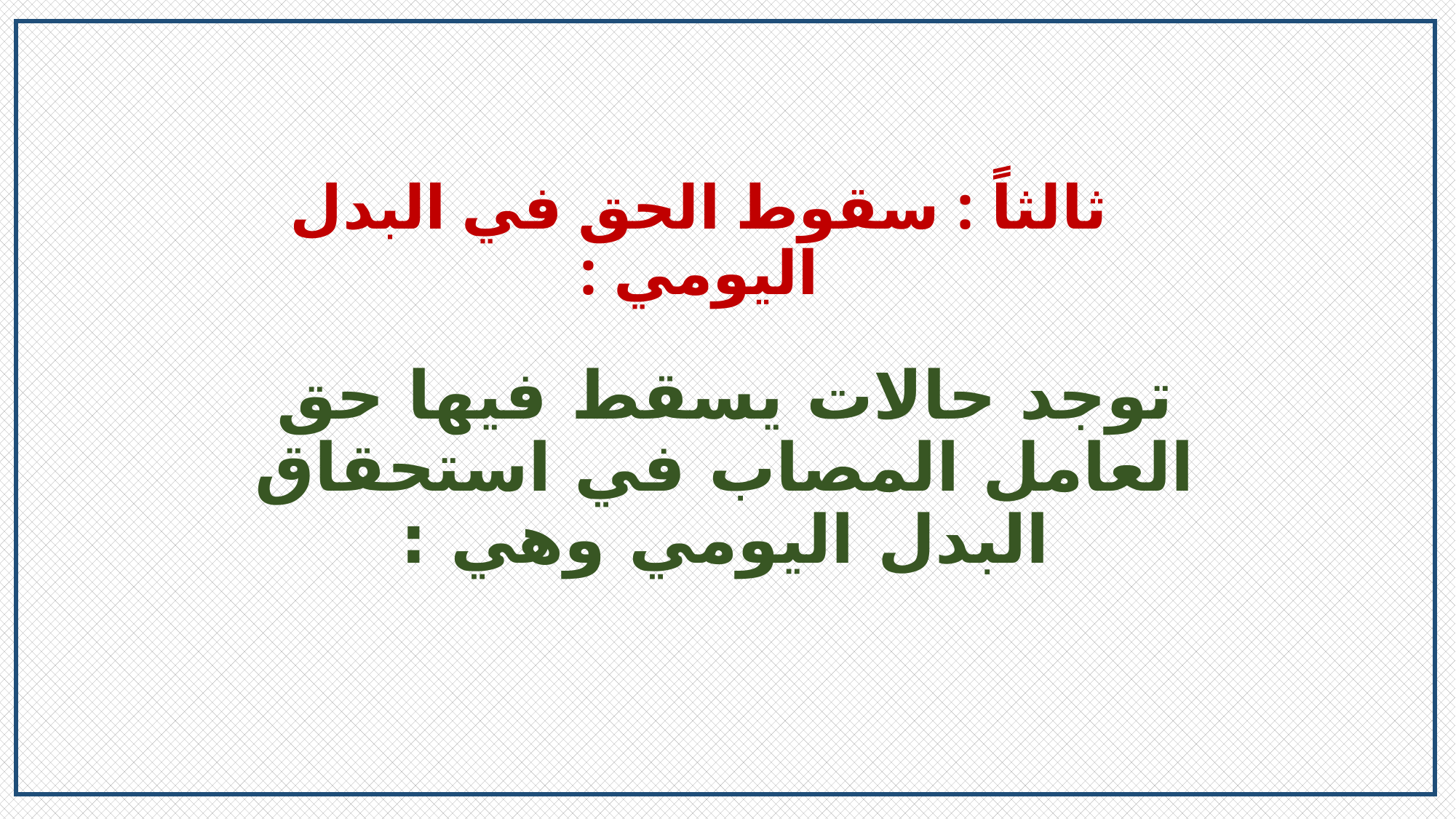

# ثالثاً : سقوط الحق في البدل اليومي :
توجد حالات يسقط فيها حق العامل المصاب في استحقاق البدل اليومي وهي :